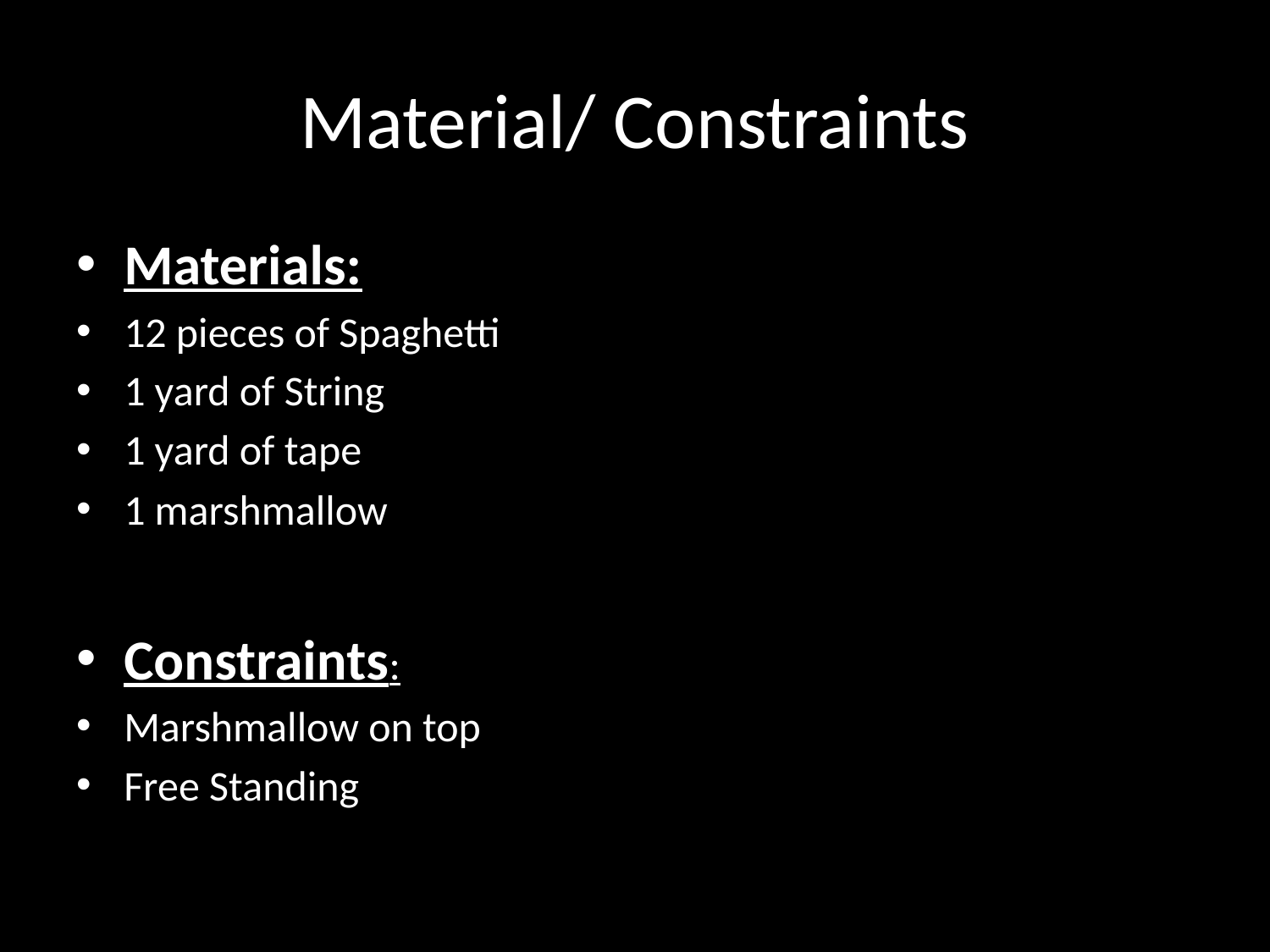

# Material/ Constraints
Materials:
12 pieces of Spaghetti
1 yard of String
1 yard of tape
1 marshmallow

Constraints:
Marshmallow on top
Free Standing